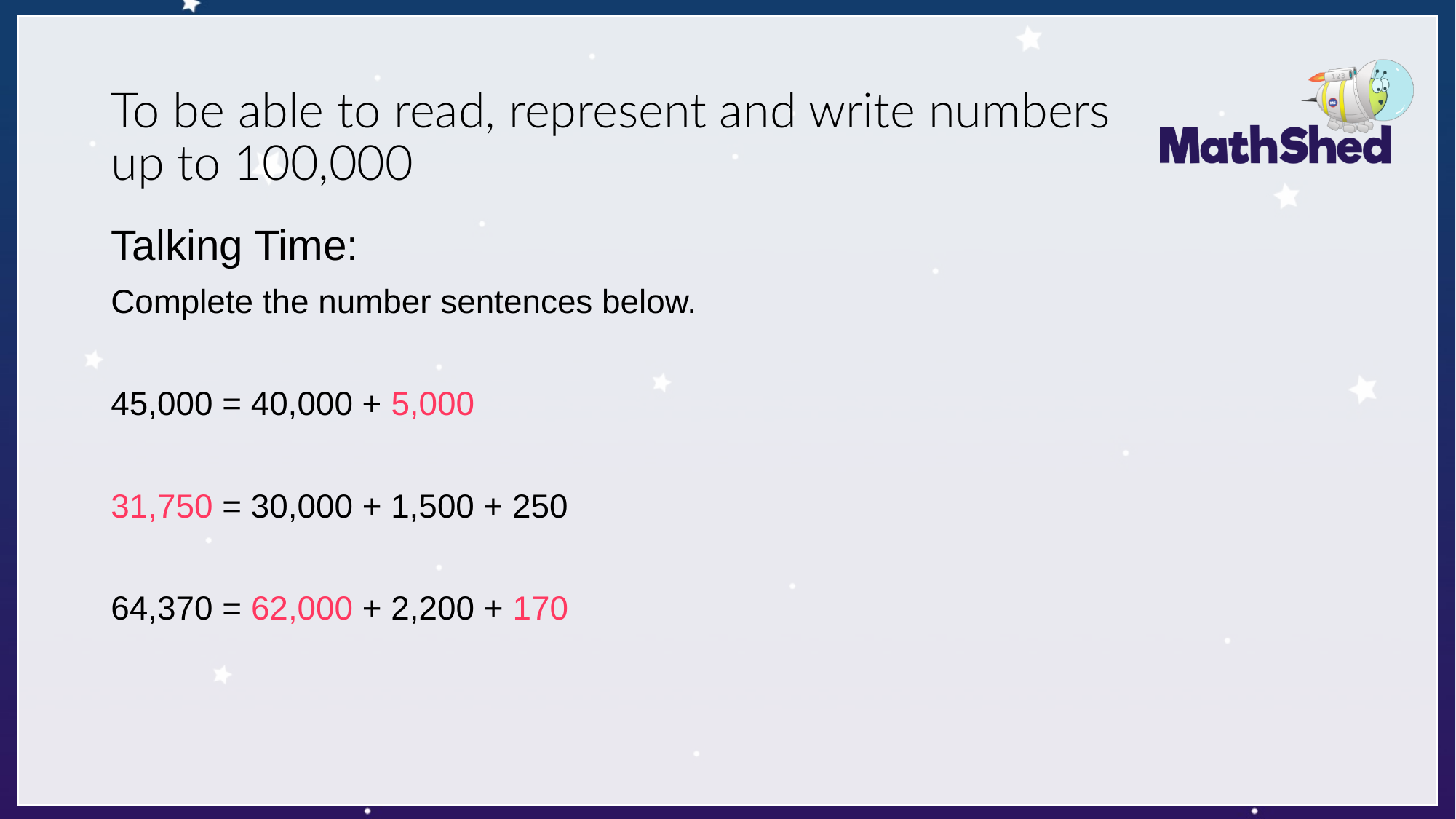

# To be able to read, represent and write numbers up to 100,000
Talking Time:
Complete the number sentences below.

45,000 = 40,000 + 5,000

31,750 = 30,000 + 1,500 + 250

64,370 = 62,000 + 2,200 + 170